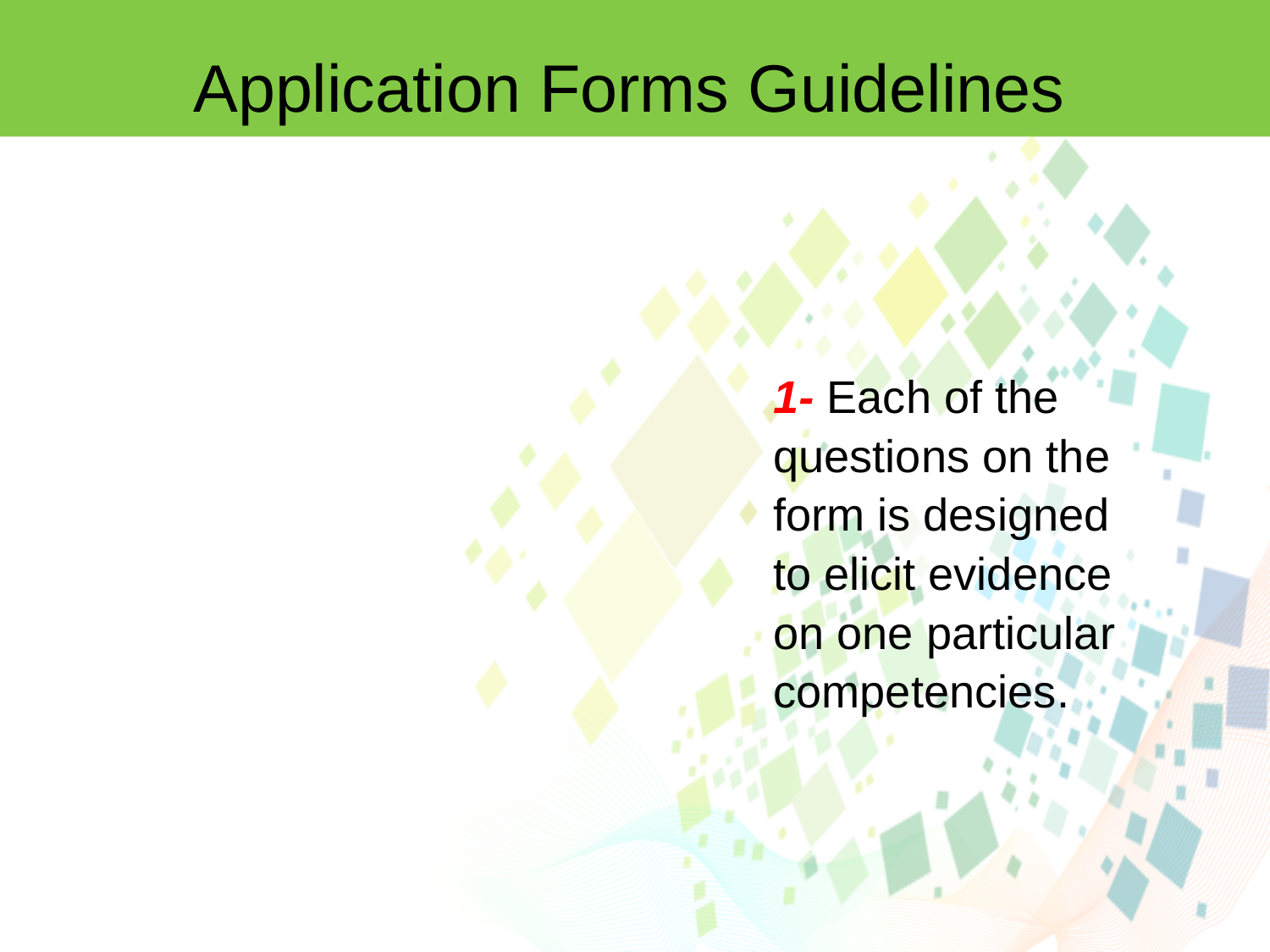

Application Forms Guidelines
1- Each of the questions on the form is designed to elicit evidence on one particular competencies.